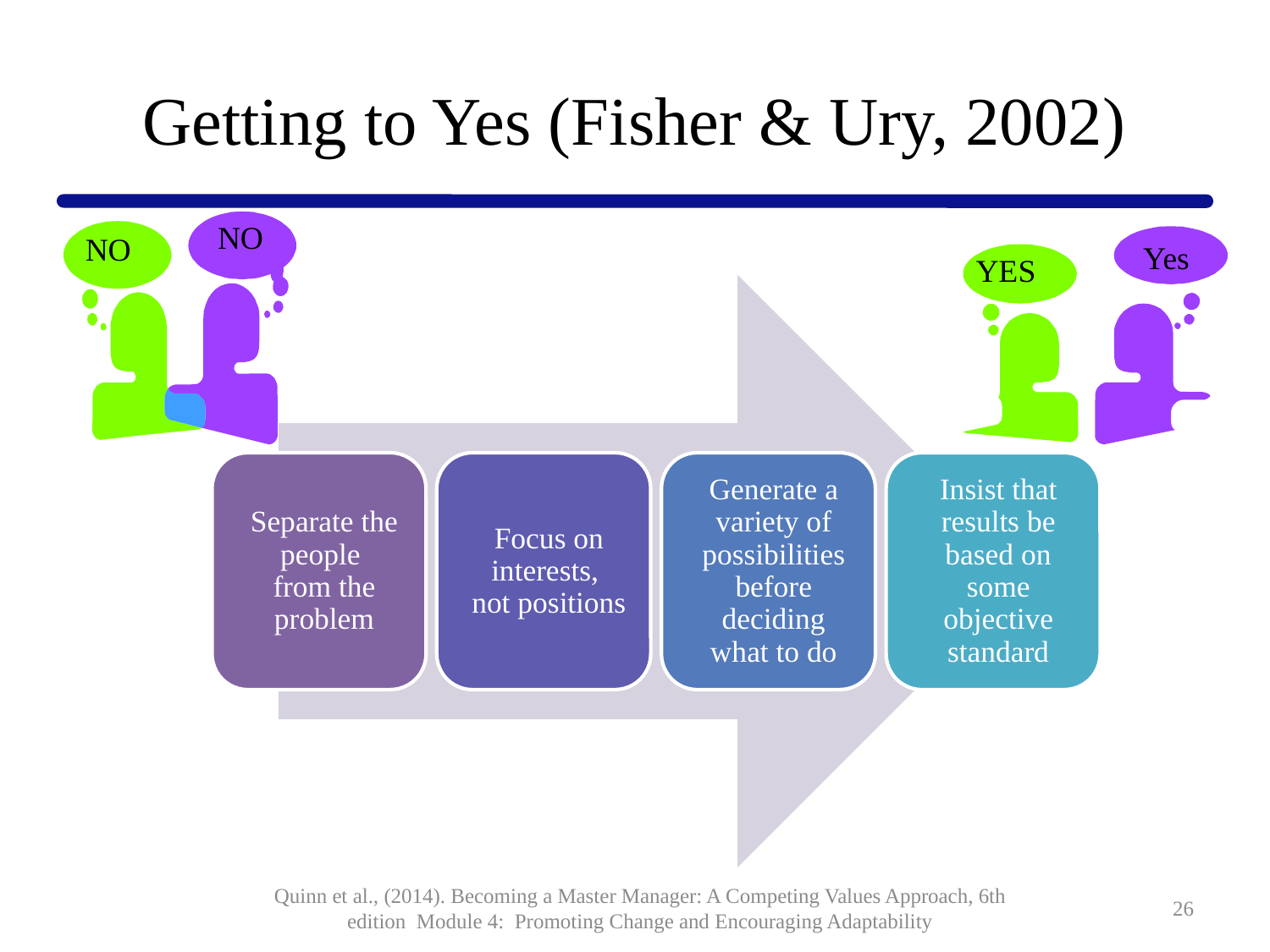

# Getting to Yes (Fisher & Ury, 2002)

YES

Yes

NO
NO

Separate the people
from the problem
Focus on interests,
not positions
Generate a variety of possibilities before deciding what to do
Insist that results be based on some objective standard
Quinn et al., (2014). Becoming a Master Manager: A Competing Values Approach, 6th edition  Module 4:  Promoting Change and Encouraging Adaptability
26